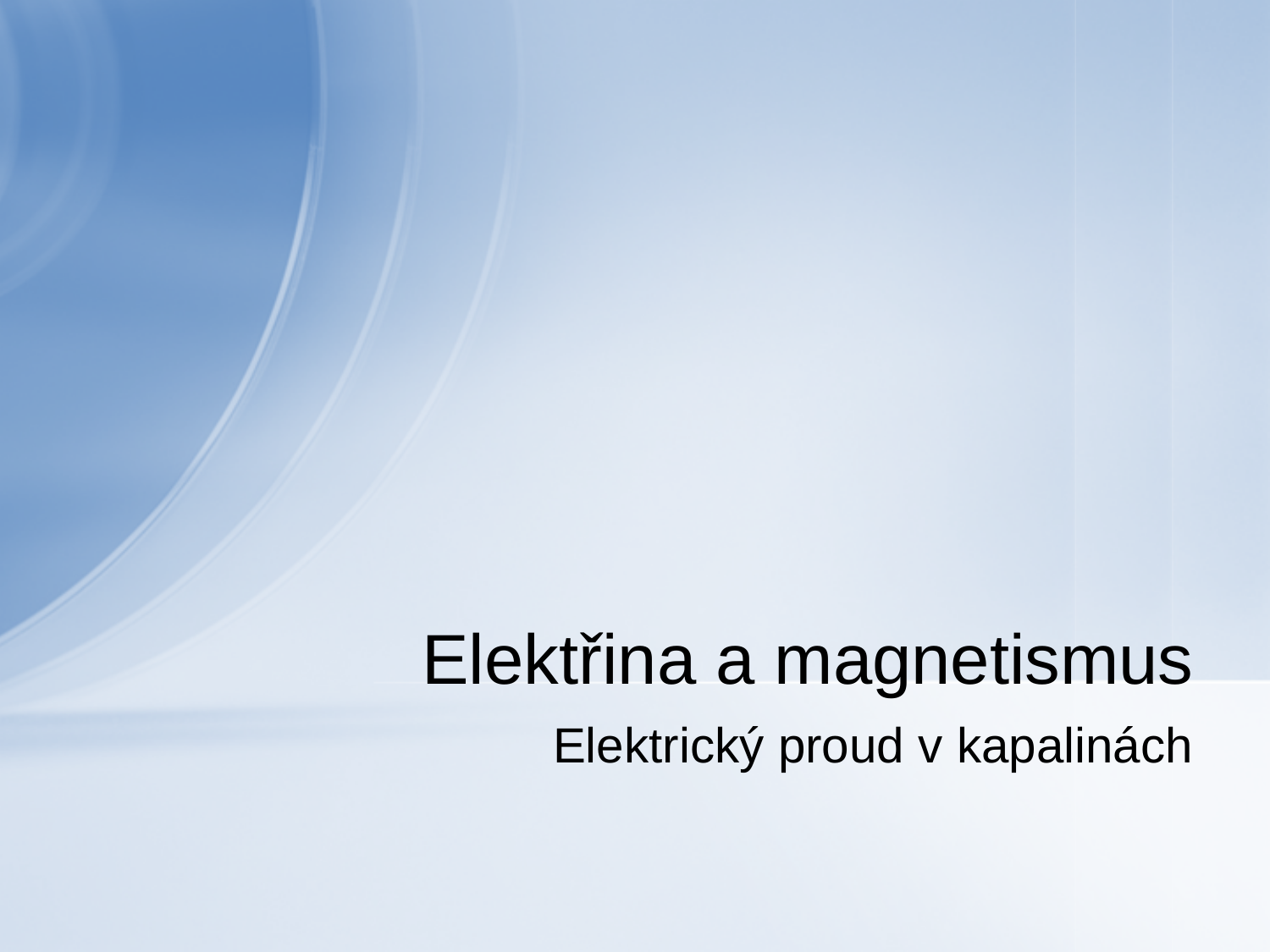

# Elektřina a magnetismus
Elektrický proud v kapalinách